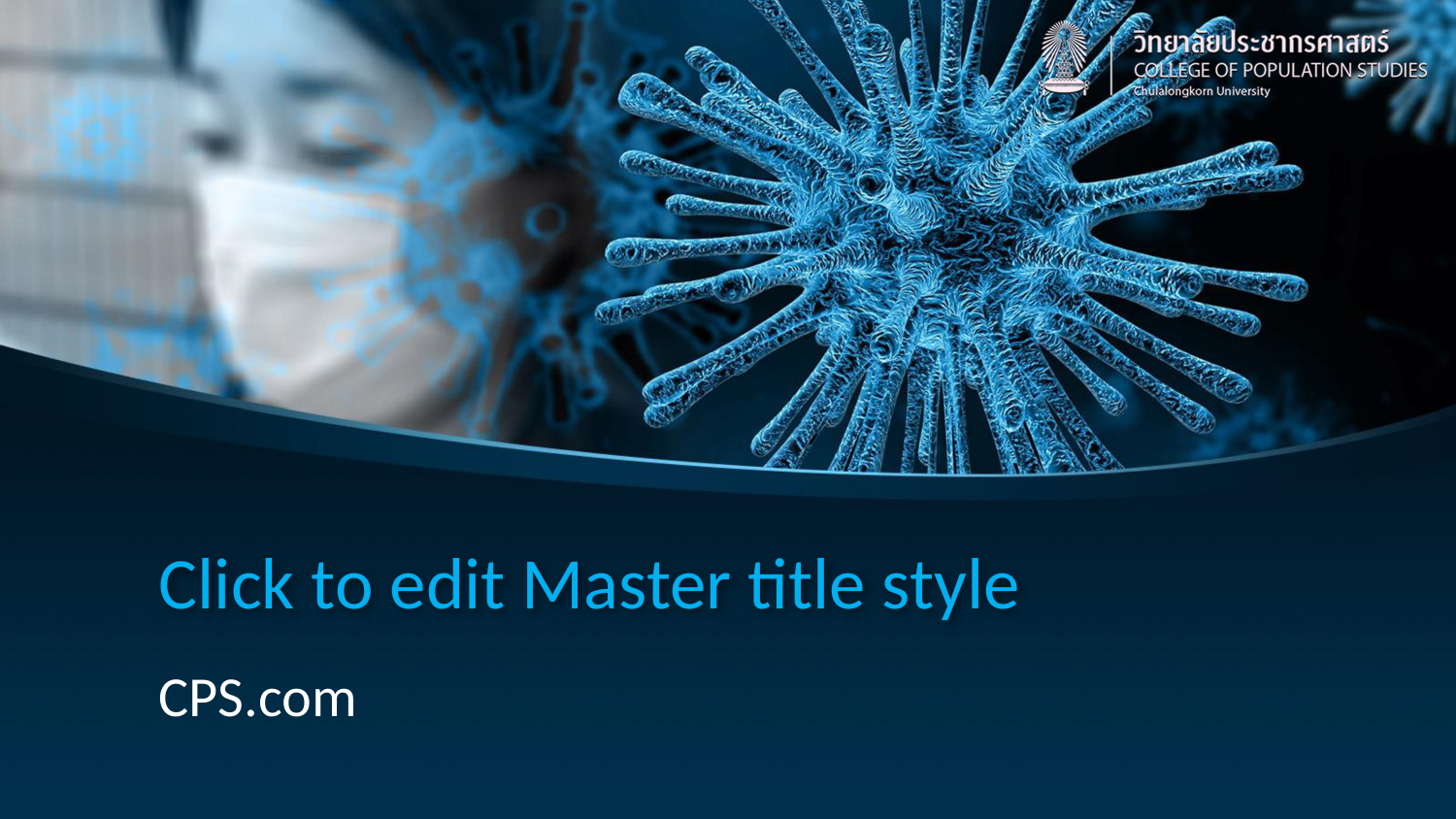

# Click to edit Master title style
CPS.com